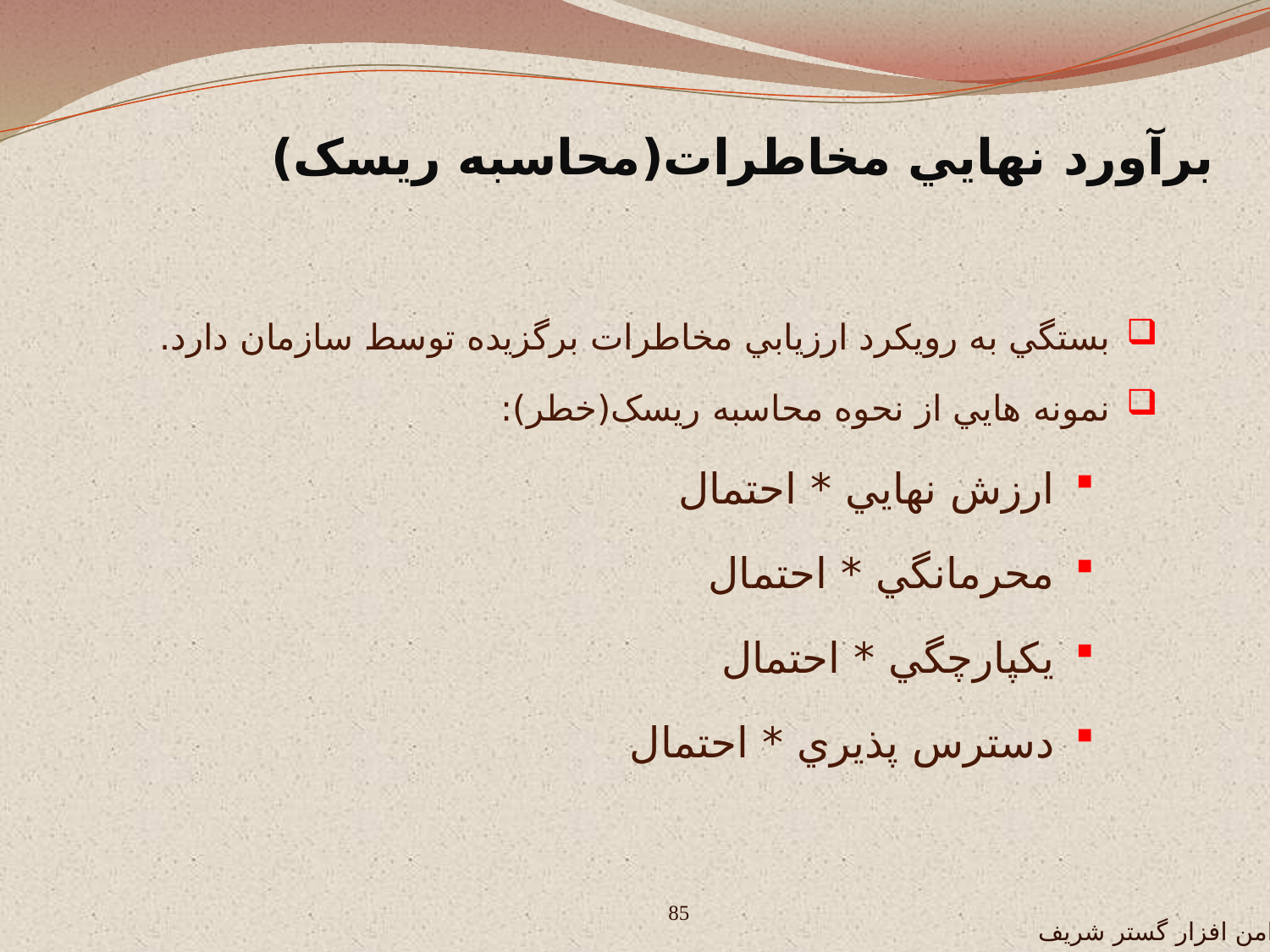

برآورد نهايي مخاطرات(محاسبه ريسک)

بستگي به رويکرد ارزيابي مخاطرات برگزيده توسط سازمان دارد.
نمونه هايي از نحوه محاسبه ريسک(خطر):
ارزش نهايي * احتمال
محرمانگي * احتمال
يکپارچگي * احتمال
دسترس پذيري * احتمال